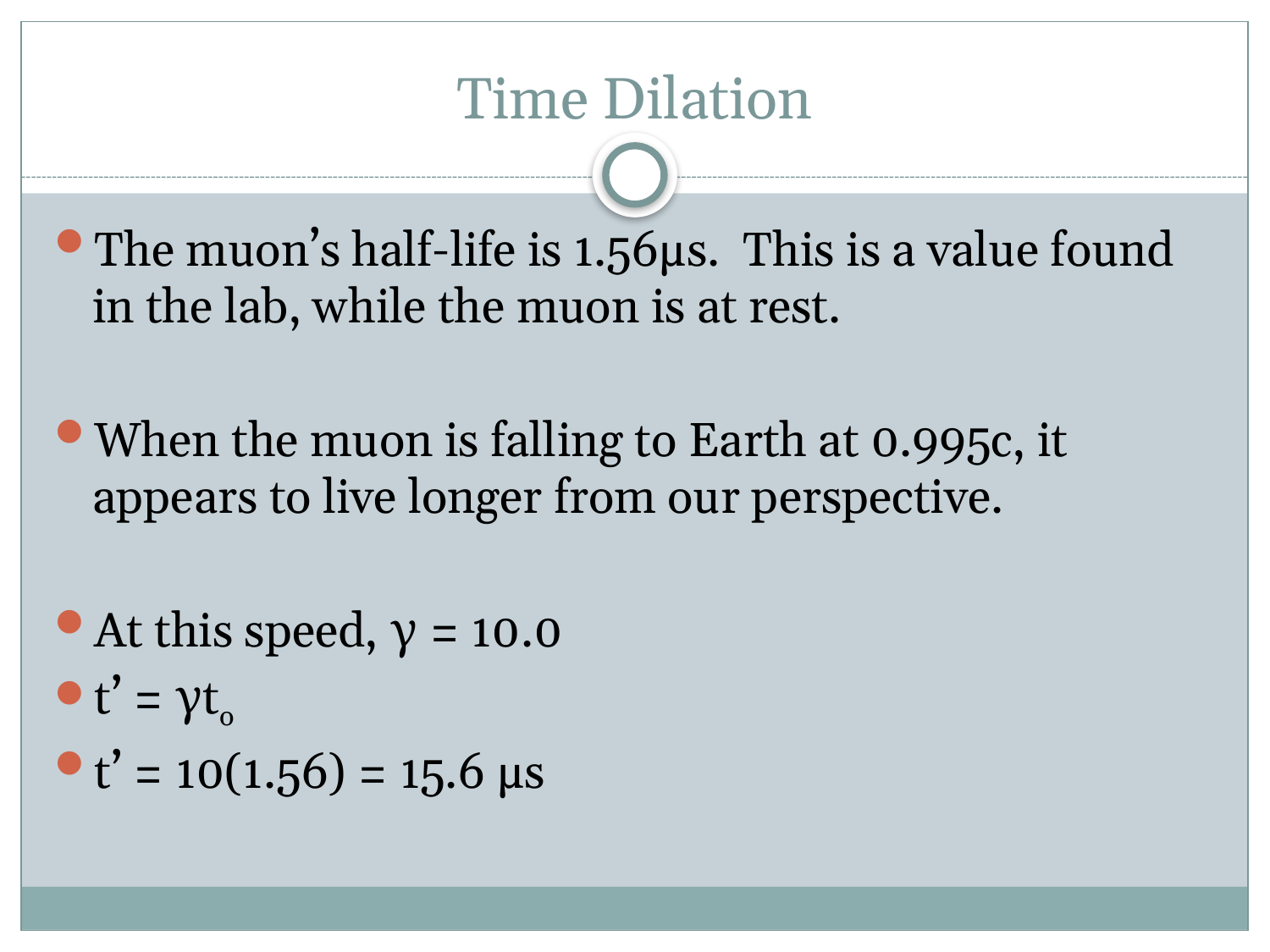

# Time Dilation
The muon’s half-life is 1.56μs.  This is a value found in the lab, while the muon is at rest.

When the muon is falling to Earth at 0.995c, it appears to live longer from our perspective.

At this speed, γ = 10.0
t’ = γto
t’ = 10(1.56) = 15.6 μs